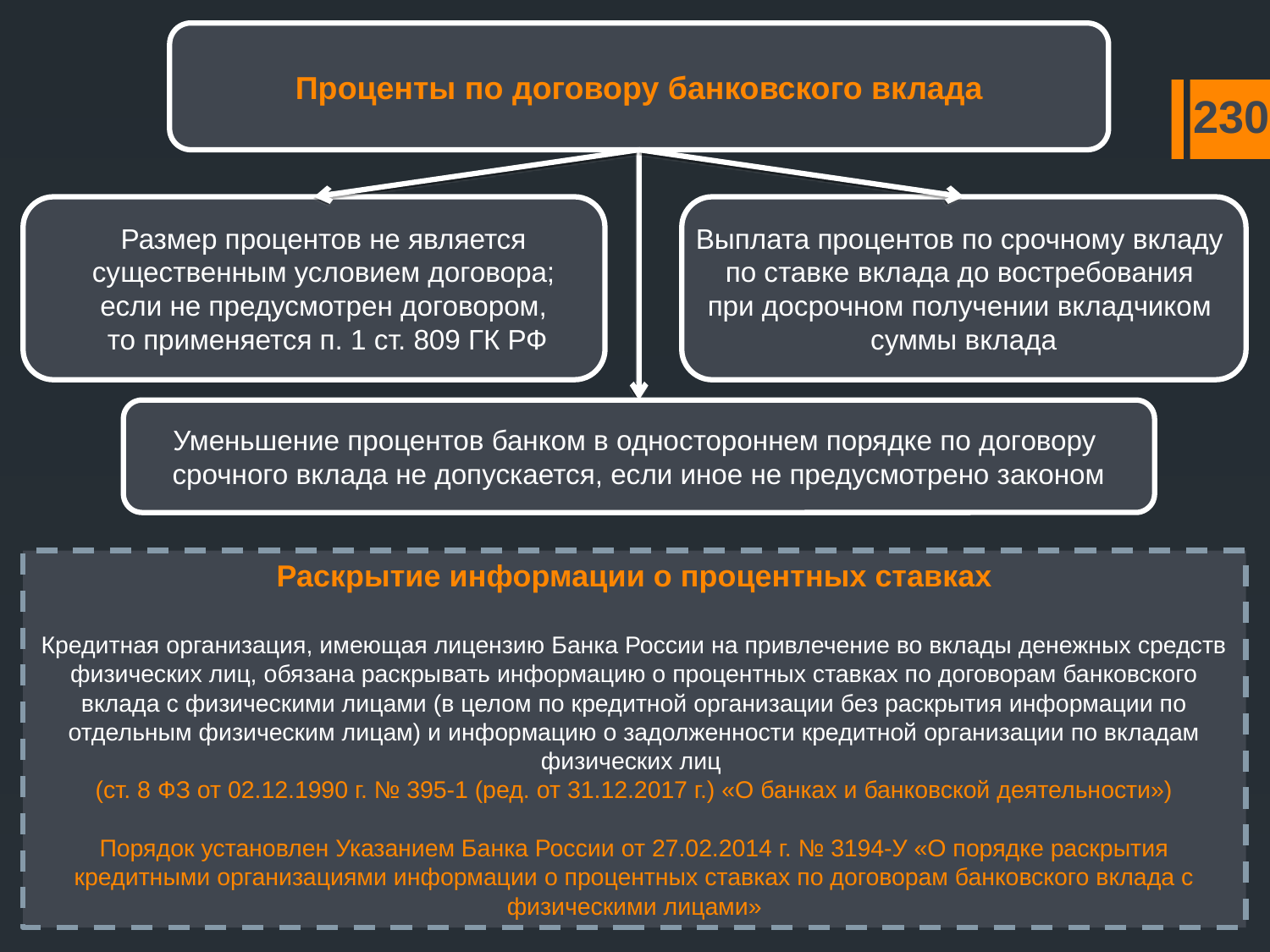

Проценты по договору банковского вклада
230
Размер процентов не является
существенным условием договора;
если не предусмотрен договором,
то применяется п. 1 ст. 809 ГК РФ
Выплата процентов по срочному вкладу
по ставке вклада до востребования
при досрочном получении вкладчиком
суммы вклада
Уменьшение процентов банком в одностороннем порядке по договору
срочного вклада не допускается, если иное не предусмотрено законом
Раскрытие информации о процентных ставках

Кредитная организация, имеющая лицензию Банка России на привлечение во вклады денежных средств физических лиц, обязана раскрывать информацию о процентных ставках по договорам банковского вклада с физическими лицами (в целом по кредитной организации без раскрытия информации по отдельным физическим лицам) и информацию о задолженности кредитной организации по вкладам физических лиц
(ст. 8 ФЗ от 02.12.1990 г. № 395-1 (ред. от 31.12.2017 г.) «О банках и банковской деятельности»)

Порядок установлен Указанием Банка России от 27.02.2014 г. № 3194-У «О порядке раскрытия кредитными организациями информации о процентных ставках по договорам банковского вклада с физическими лицами»